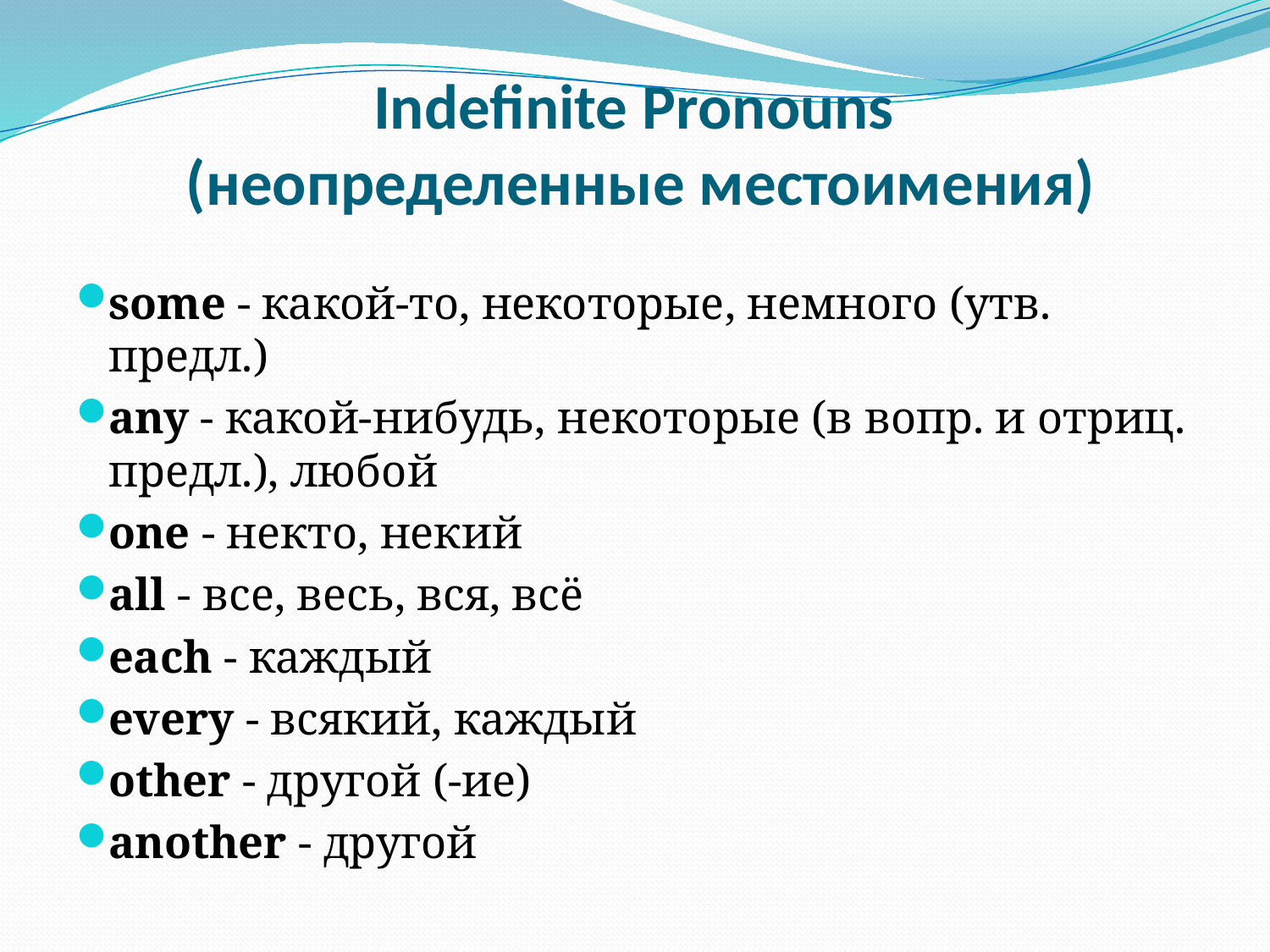

# Indefinite Pronouns (неопределенные местоимения)
some - какой-то, некоторые, немного (утв. предл.)
any - какой-нибудь, некоторые (в вопр. и отриц. предл.), любой
one - некто, некий
all - все, весь, вся, всё
each - каждый
every - всякий, каждый
other - другой (-ие)
another - другой